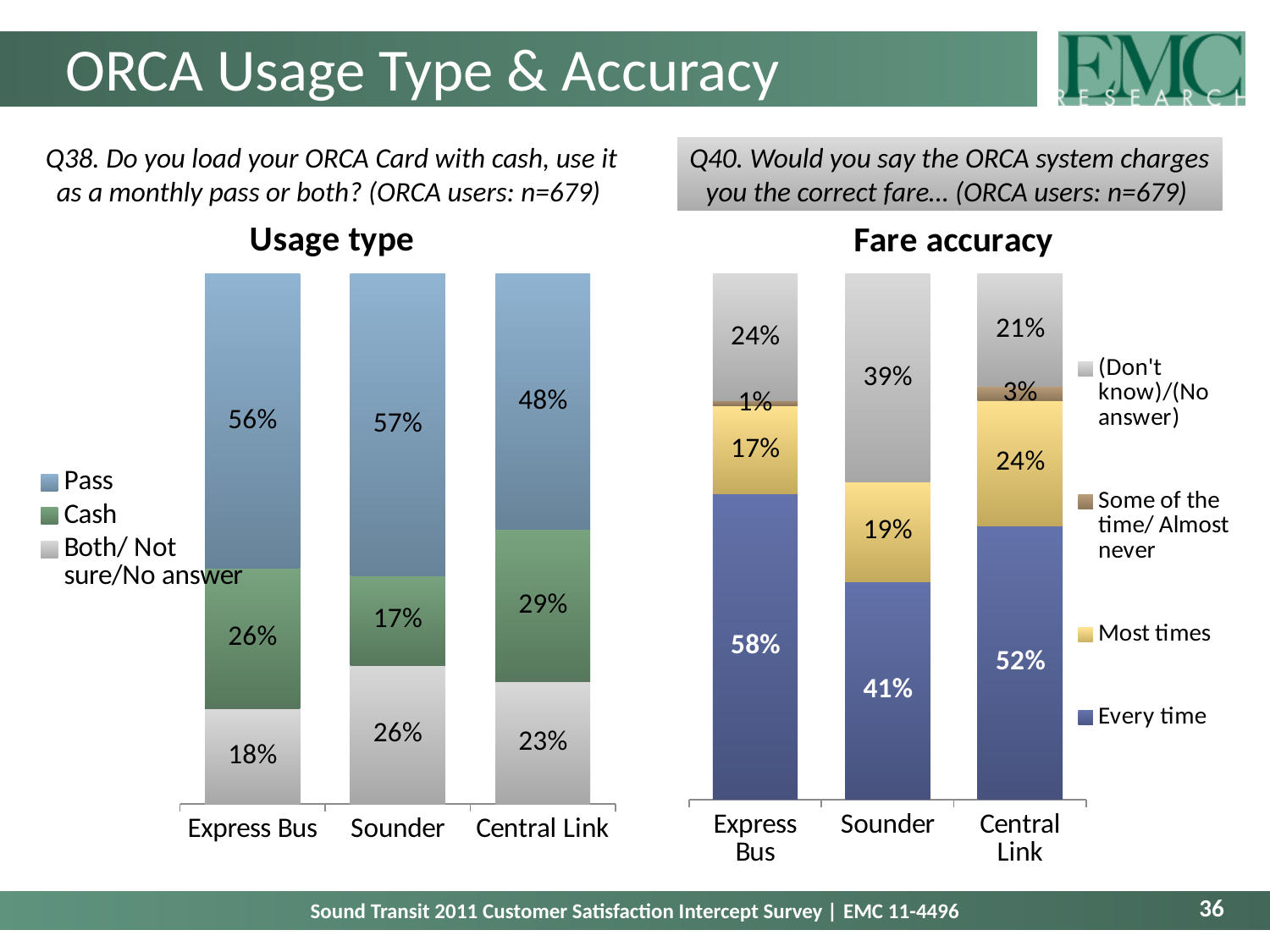

# ORCA Usage Type & Accuracy
Q40. Would you say the ORCA system charges you the correct fare… (ORCA users: n=679)
Q38. Do you load your ORCA Card with cash, use it as a monthly pass or both? (ORCA users: n=679)

### Chart: Usage type

| Category | Both/ Not sure/No answer | Cash | Pass |
|---|---|---|---|
| Express Bus | 0.18060200668896345 | 0.2642140468227426 | 0.5551839464882944 |
| Sounder | 0.2616419352232975 | 0.1688518904190181 | 0.5695061743576852 |
| Central Link | 0.23026839112629965 | 0.2882017892741747 | 0.48152981959952335 |

### Chart: Fare accuracy

| Category | Every time | Most times | Some of the time/ Almost never | (Don't know)/(No answer) |
|---|---|---|---|---|
| Express Bus | 0.5819397993311037 | 0.16722408026755864 | 0.010033444816053528 | 0.240802675585284 |
| Sounder | 0.41454759030563465 | 0.19057556933949013 | 0.0 | 0.3948768403548759 |
| Central Link | 0.5216843924618708 | 0.23738817036404125 | 0.02807157096701328 | 0.21285586620707242 |